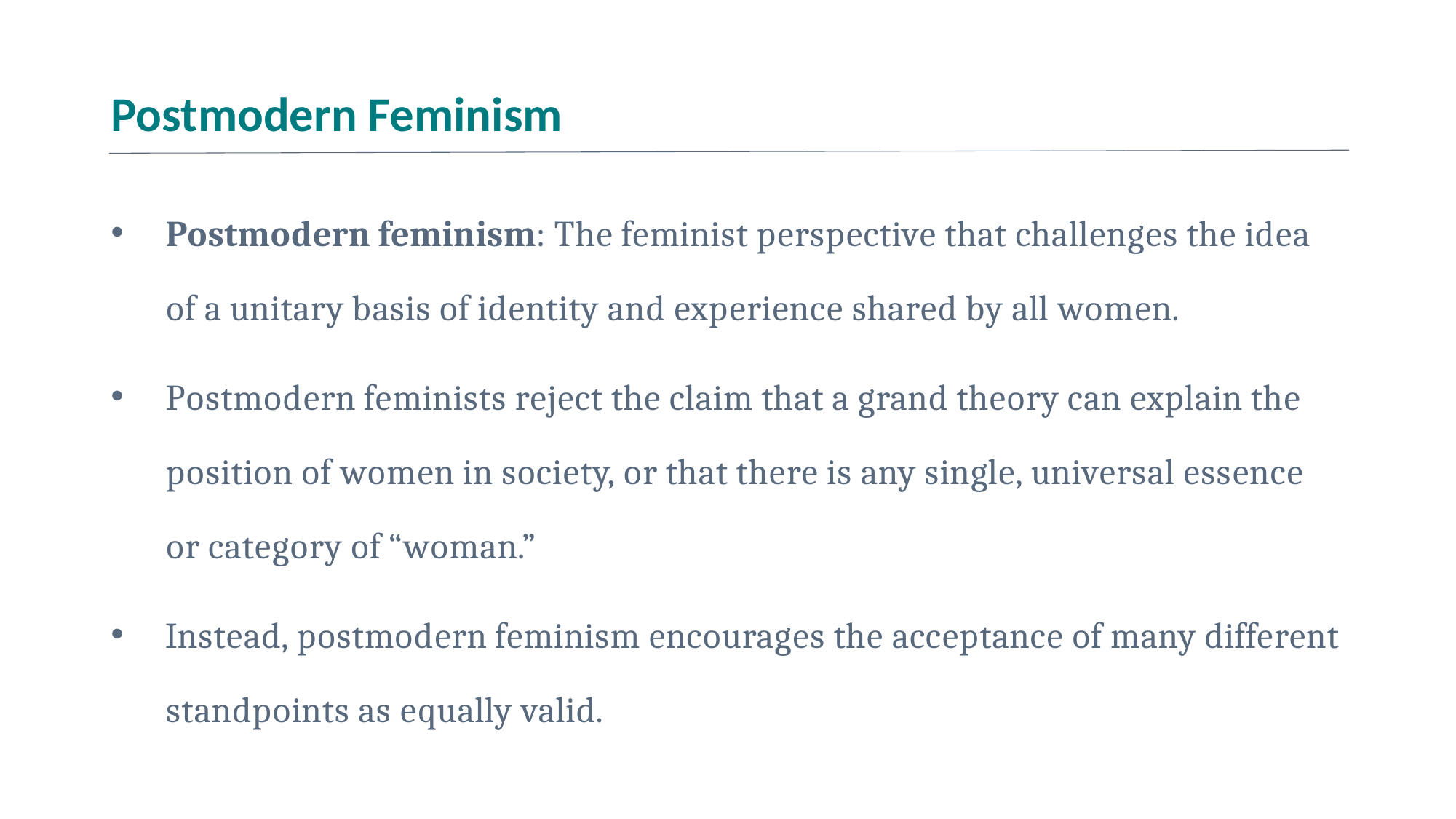

# Postmodern Feminism
Postmodern feminism: The feminist perspective that challenges the idea of a unitary basis of identity and experience shared by all women.
Postmodern feminists reject the claim that a grand theory can explain the position of women in society, or that there is any single, universal essence or category of “woman.”
Instead, postmodern feminism encourages the acceptance of many different standpoints as equally valid.